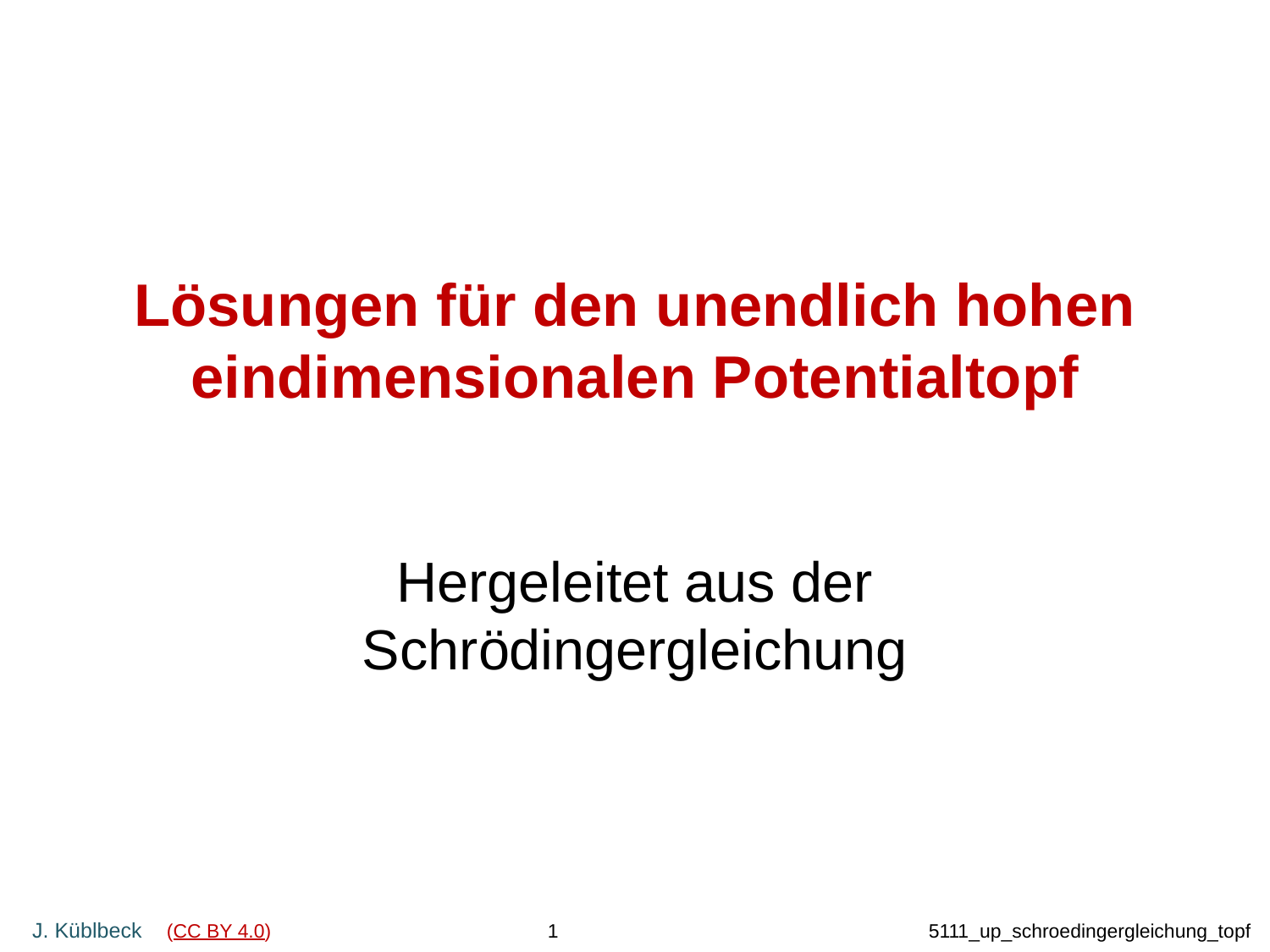

# Lösungen für den unendlich hohen eindimensionalen Potentialtopf
Hergeleitet aus der Schrödingergleichung